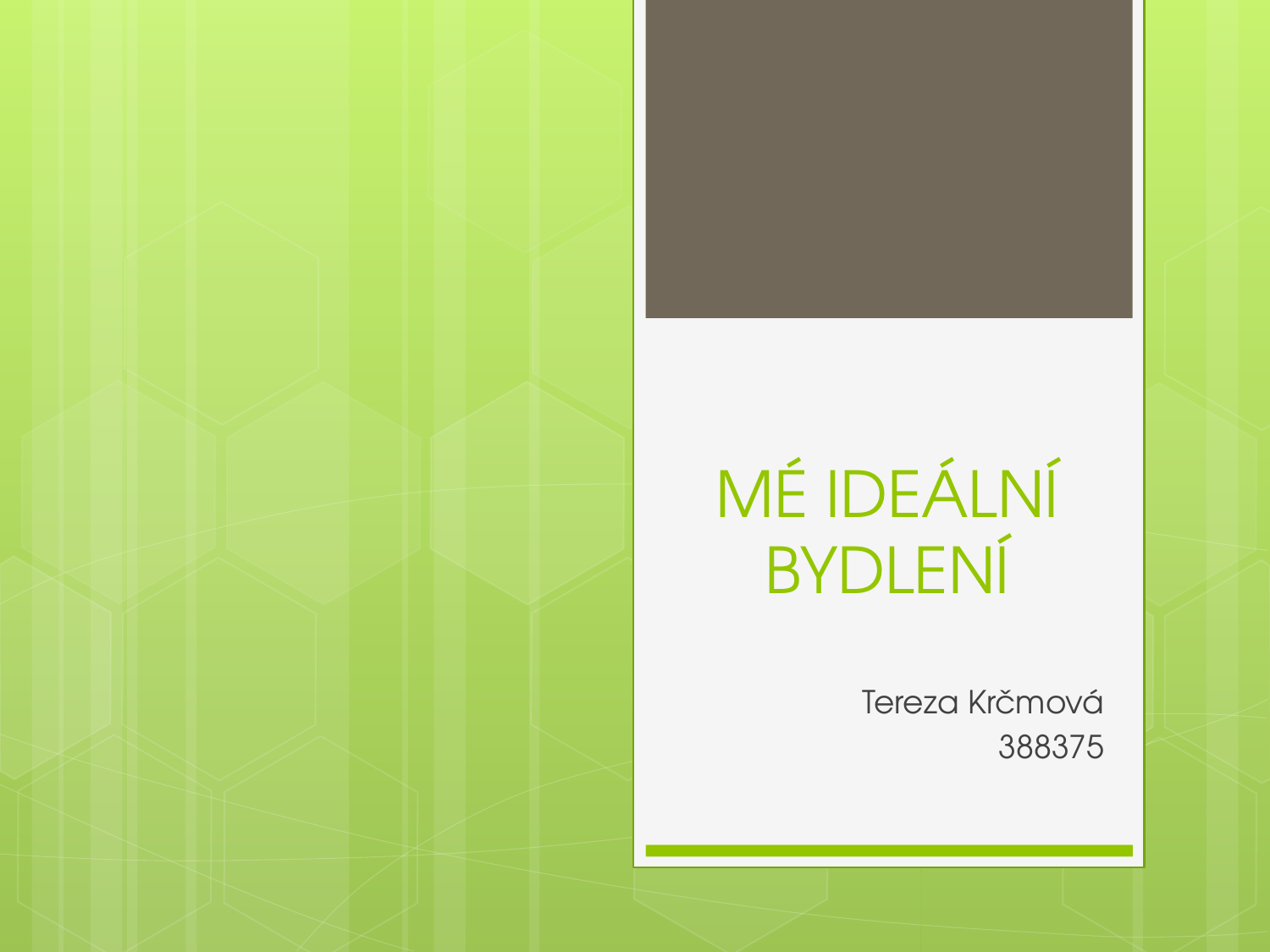

# MÉ IDEÁLNÍ BYDLENÍ
Tereza Krčmová
388375